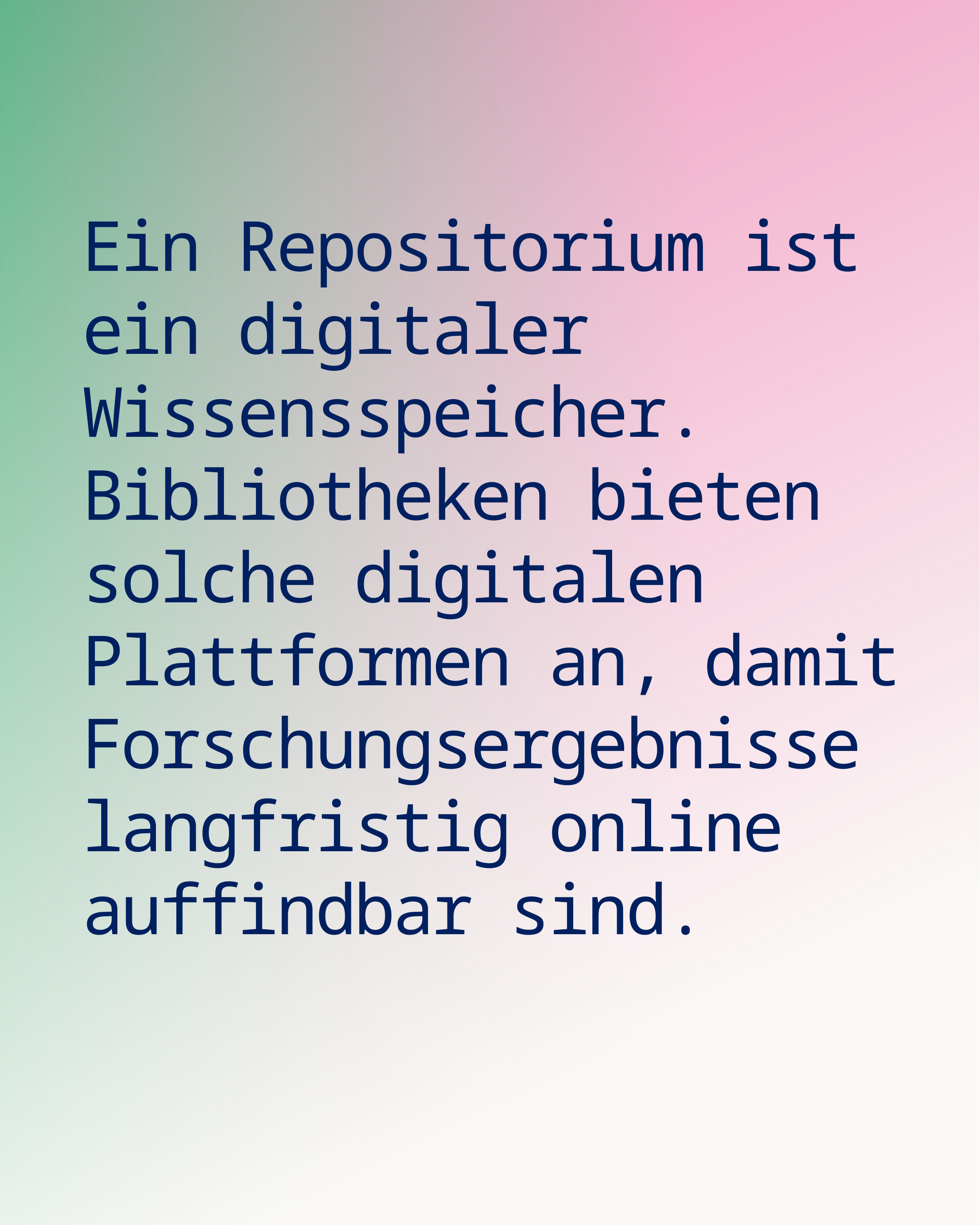

Ein Repositorium ist ein digitaler Wissensspeicher. Bibliotheken bieten solche digitalen Plattformen an, damit Forschungsergebnisse langfristig online auffindbar sind.